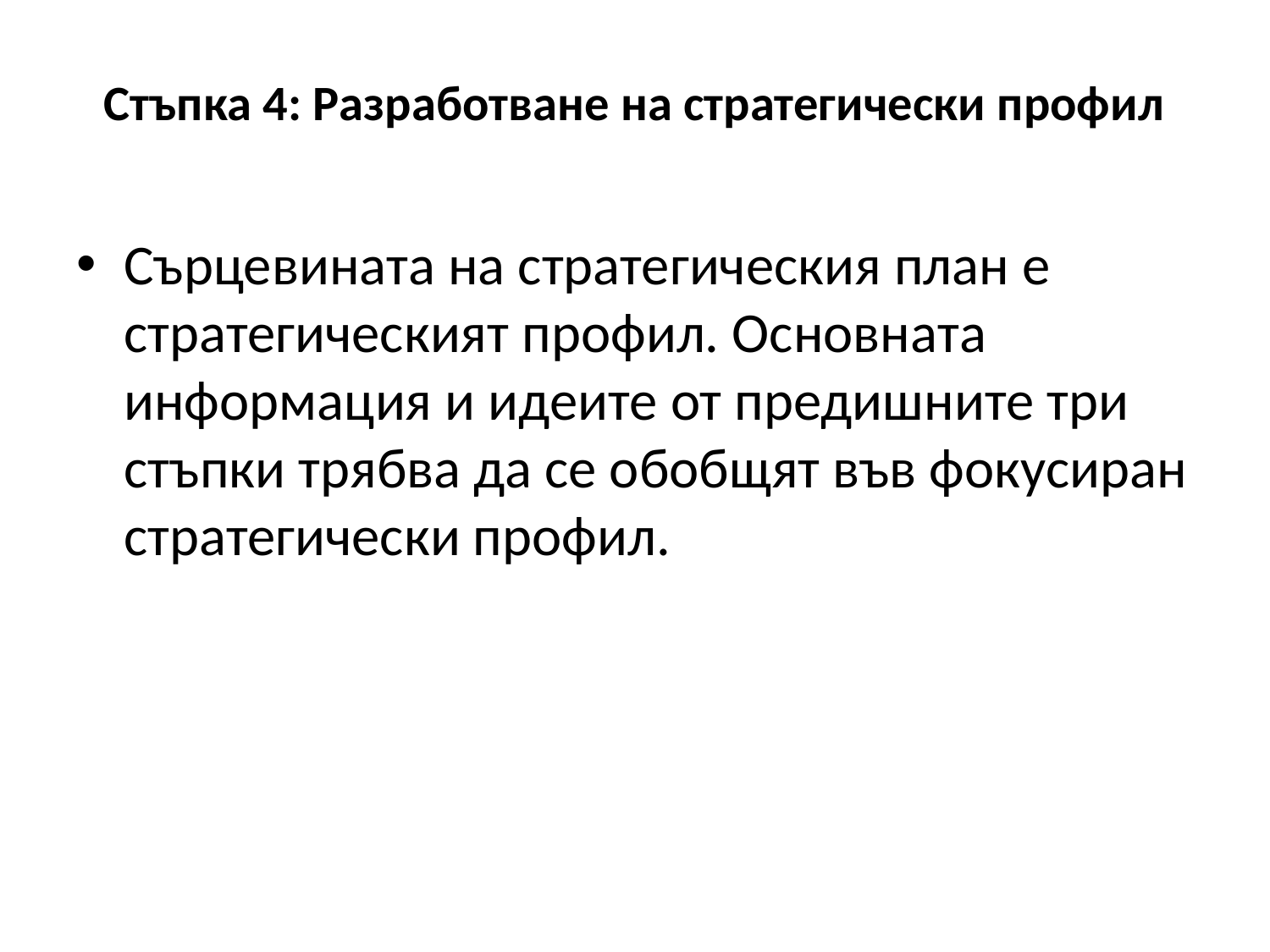

# Стъпка 4: Разработване на стратегически профил
Сърцевината на стратегическия план е стратегическият профил. Основната информация и идеите от предишните три стъпки трябва да се обобщят във фокусиран стратегически профил.